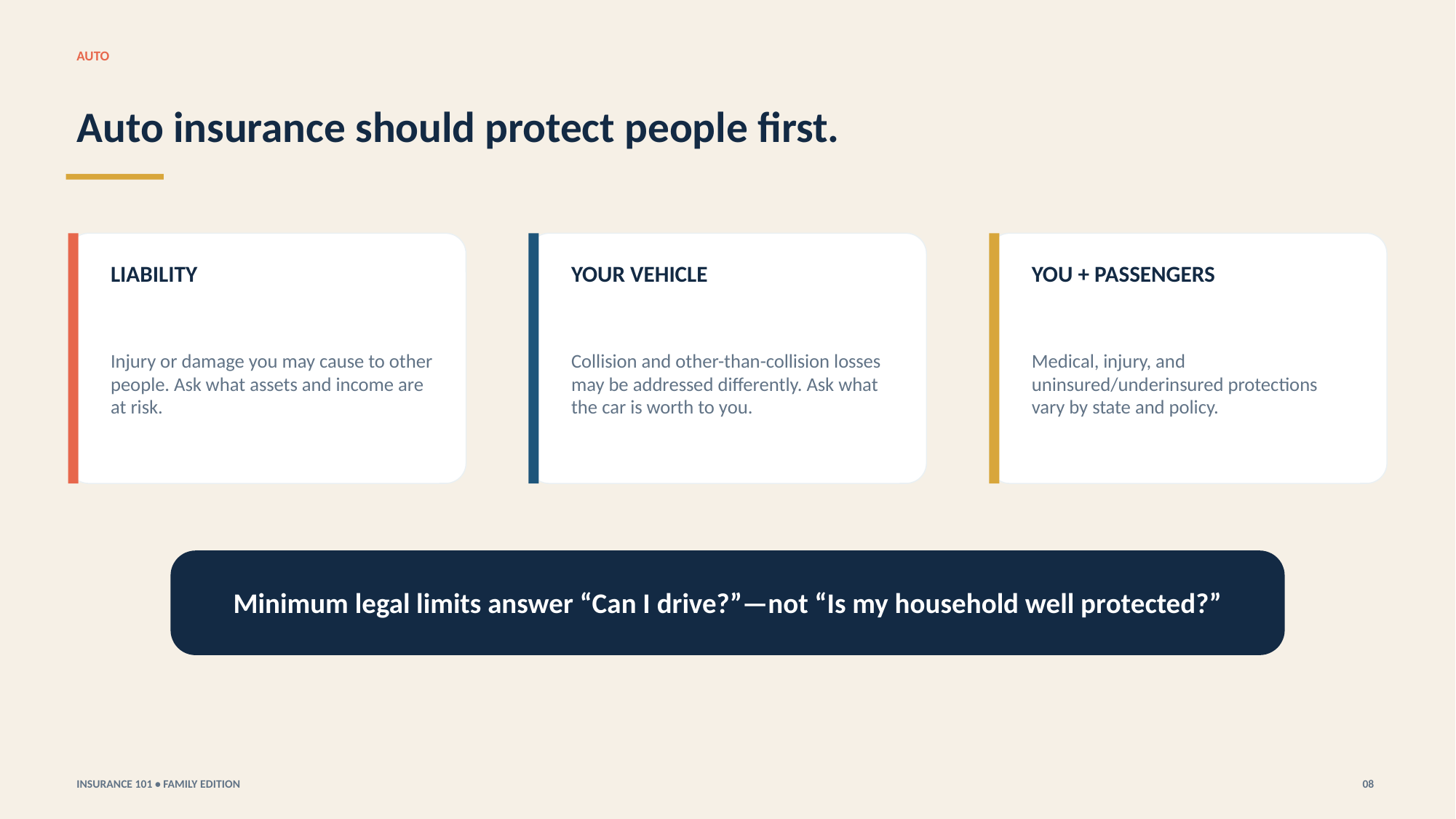

AUTO
Auto insurance should protect people first.

LIABILITY
YOUR VEHICLE
YOU + PASSENGERS
Injury or damage you may cause to other people. Ask what assets and income are at risk.
Collision and other-than-collision losses may be addressed differently. Ask what the car is worth to you.
Medical, injury, and uninsured/underinsured protections vary by state and policy.

Minimum legal limits answer “Can I drive?”—not “Is my household well protected?”
INSURANCE 101 • FAMILY EDITION
08